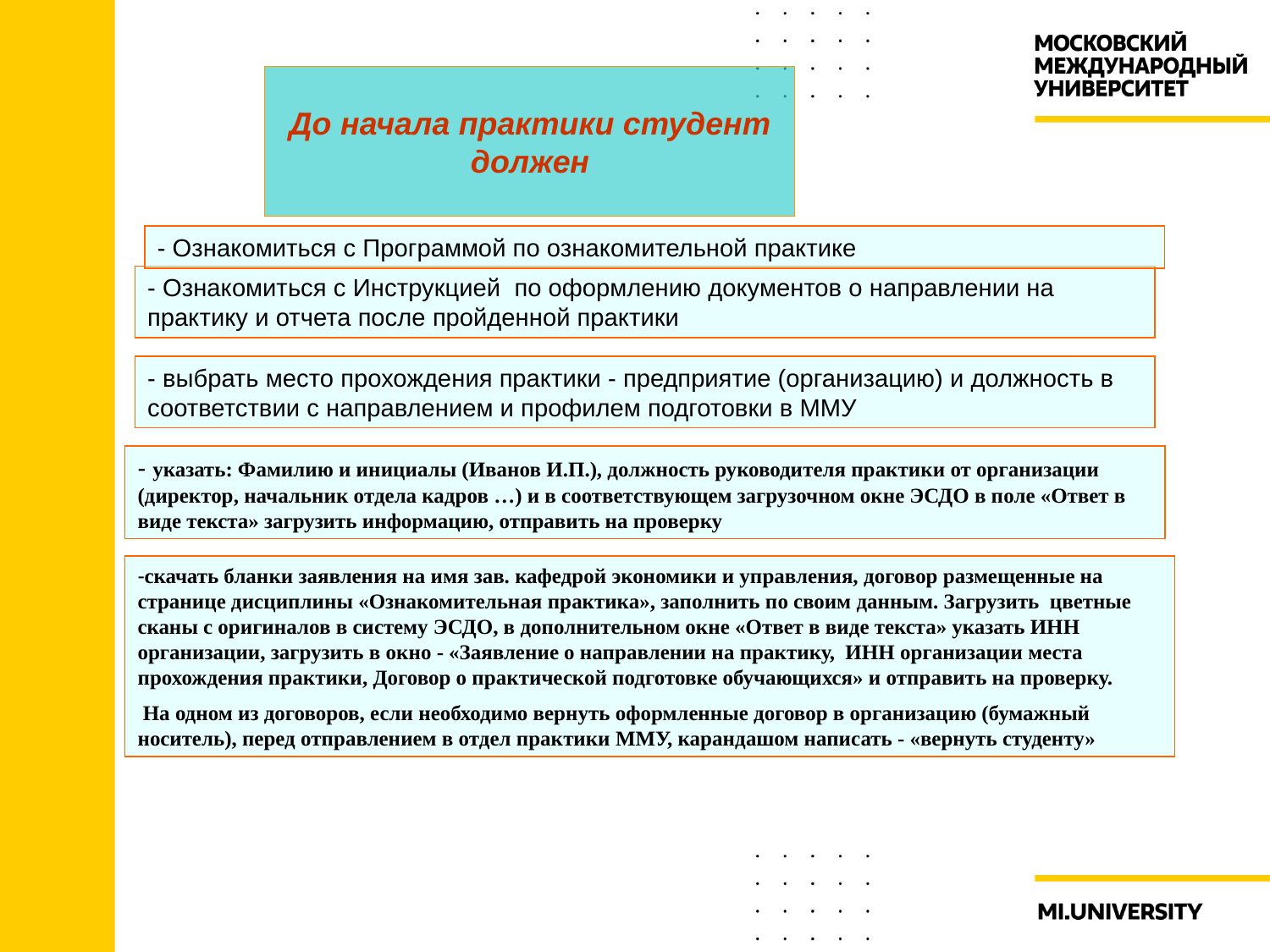

9

До начала практики студент должен
- Ознакомиться с Программой по ознакомительной практике
- Ознакомиться с Инструкцией  по оформлению документов о направлении на практику и отчета после пройденной практики
- выбрать место прохождения практики - предприятие (организацию) и должность в соответствии с направлением и профилем подготовки в ММУ
- указать: Фамилию и инициалы (Иванов И.П.), должность руководителя практики от организации (директор, начальник отдела кадров …) и в соответствующем загрузочном окне ЭСДО в поле «Ответ в виде текста» загрузить информацию, отправить на проверку
-скачать бланки заявления на имя зав. кафедрой экономики и управления, договор размещенные на странице дисциплины «Ознакомительная практика», заполнить по своим данным. Загрузить  цветные сканы с оригиналов в систему ЭСДО, в дополнительном окне «Ответ в виде текста» указать ИНН организации, загрузить в окно - «Заявление о направлении на практику,  ИНН организации места прохождения практики, Договор о практической подготовке обучающихся» и отправить на проверку.
 На одном из договоров, если необходимо вернуть оформленные договор в организацию (бумажный носитель), перед отправлением в отдел практики ММУ, карандашом написать - «вернуть студенту»